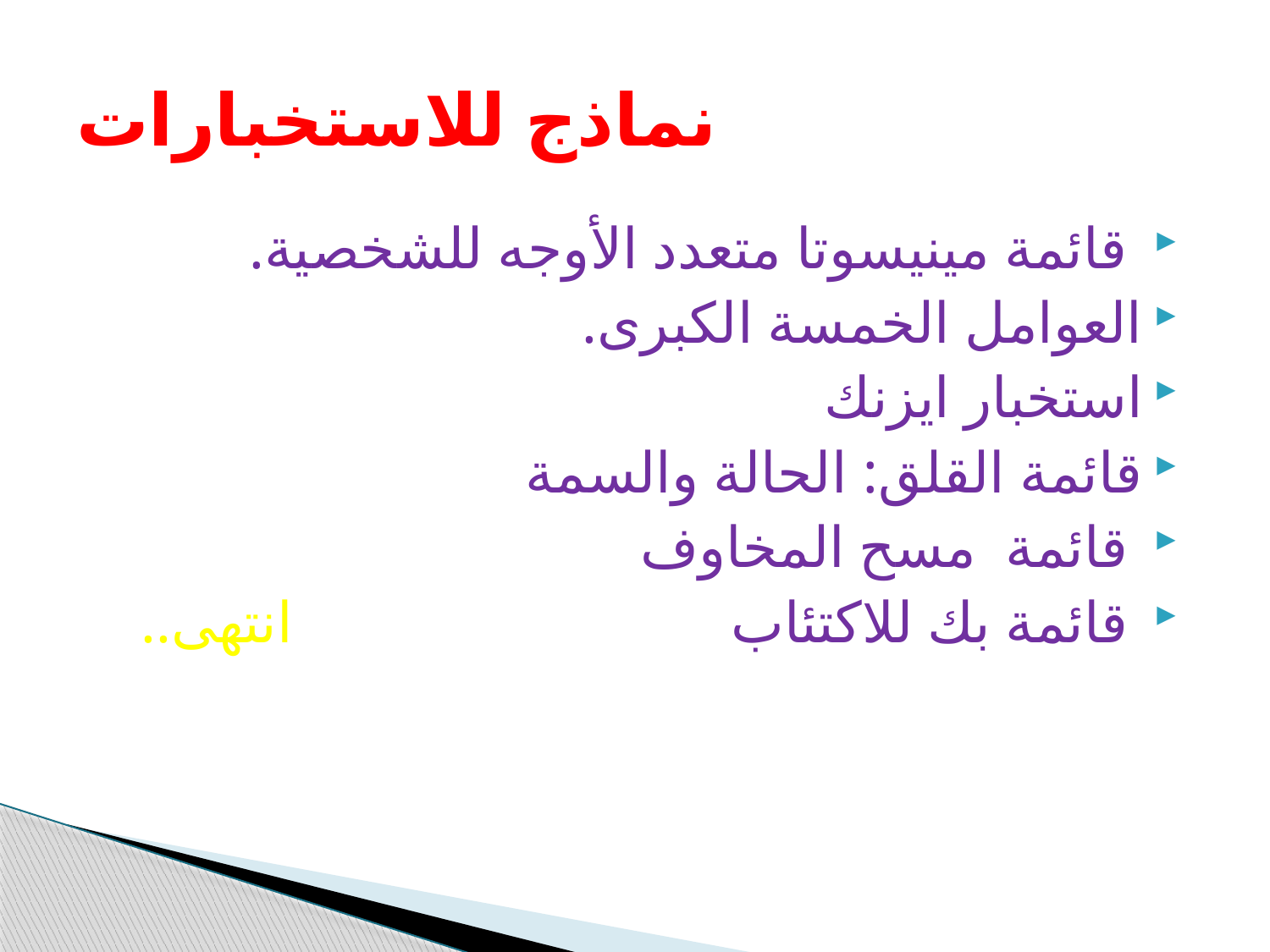

# نماذج للاستخبارات
 قائمة مينيسوتا متعدد الأوجه للشخصية.
العوامل الخمسة الكبرى.
استخبار ايزنك
قائمة القلق: الحالة والسمة
 قائمة  مسح المخاوف
 قائمة بك للاكتئاب                              انتهى..